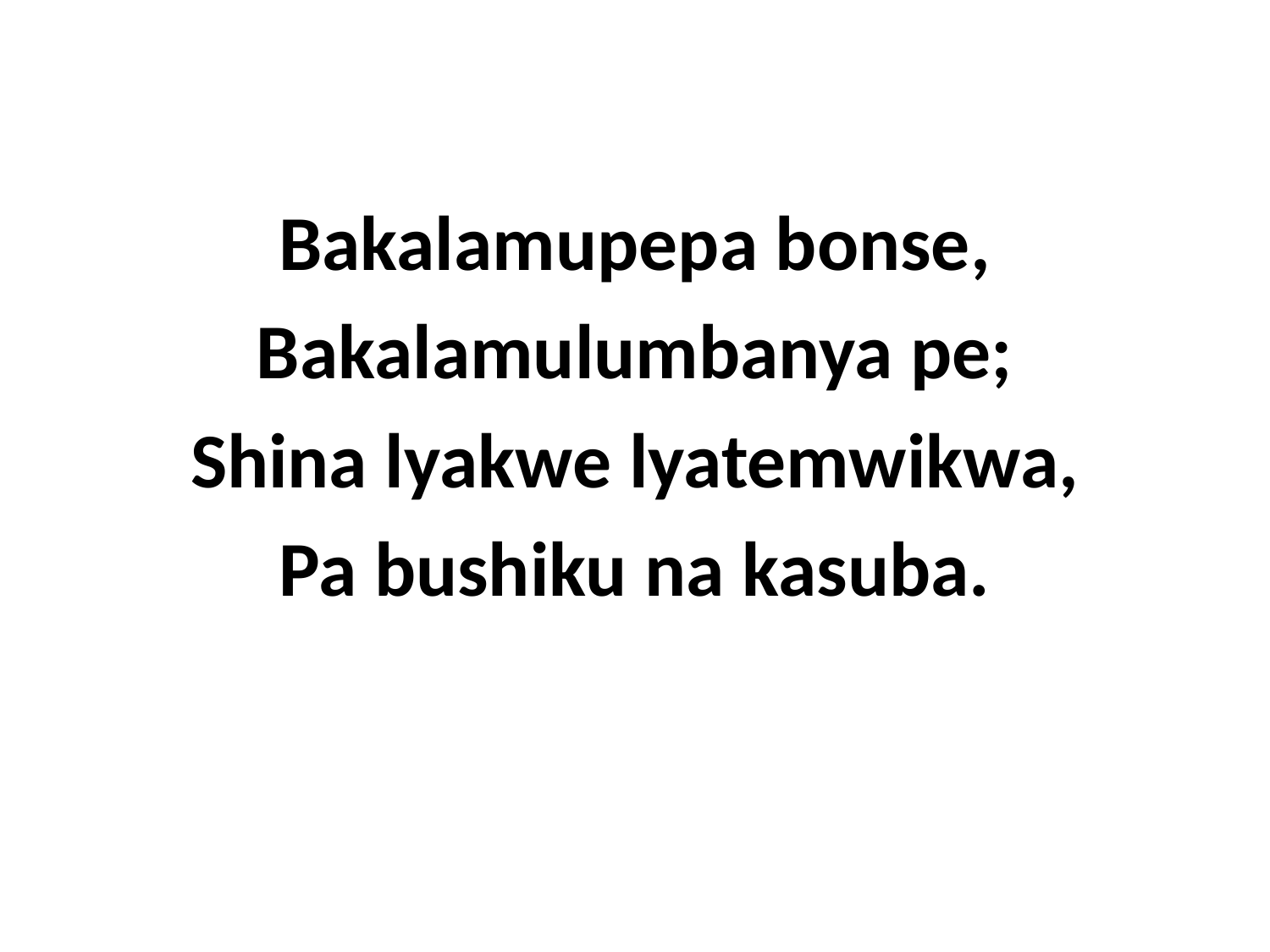

Bakalamupepa bonse,
Bakalamulumbanya pe;
Shina lyakwe lyatemwikwa,
Pa bushiku na kasuba.